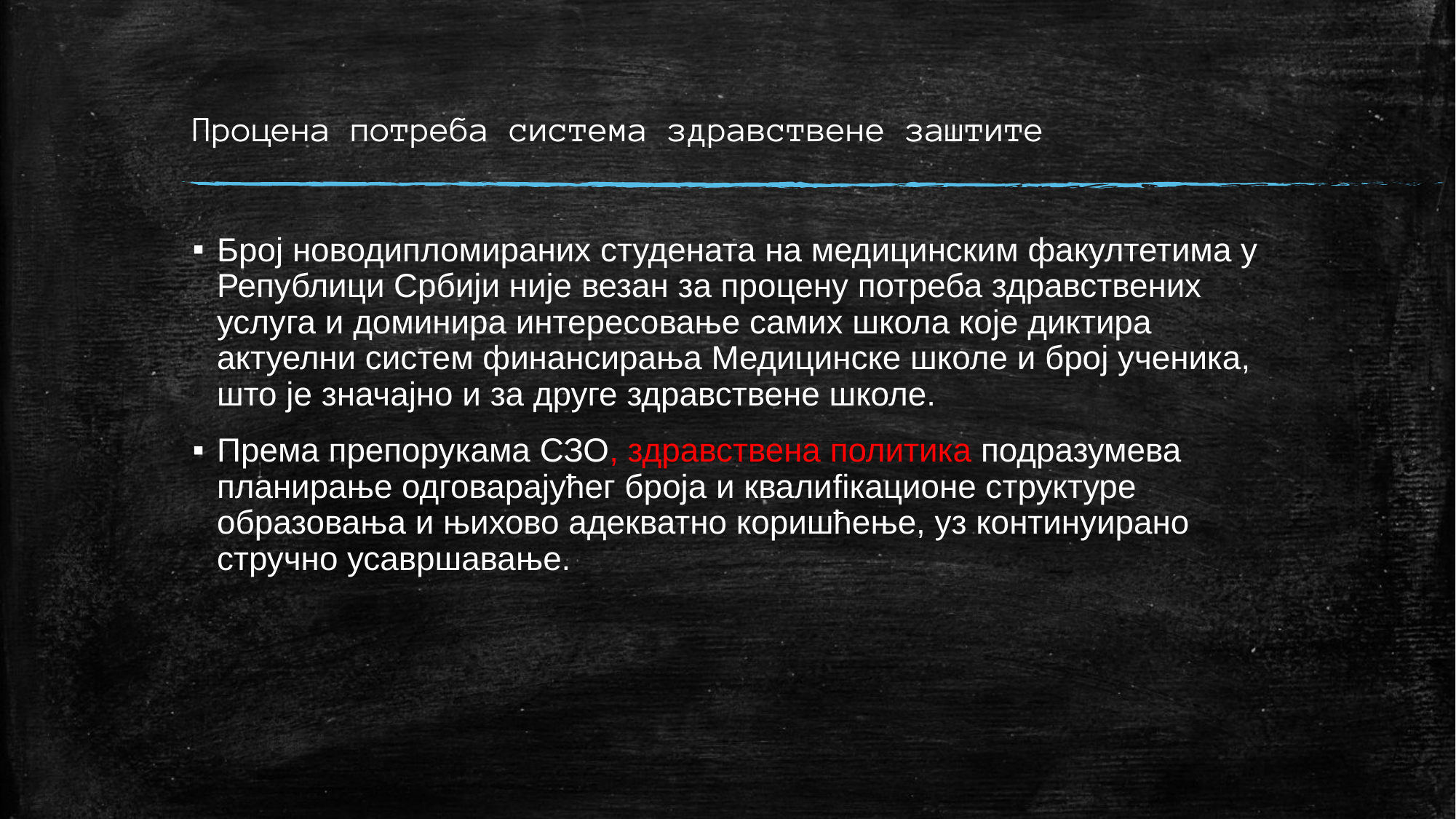

# Процена потреба система здравствене заштите
Број новодипломираних студената на медицинским факултетима у Републици Србији није везан за процену потреба здравствених услуга и доминира интересовање самих школа које диктира актуелни систем финансирања Медицинске школе и број ученика, што је значајно и за друге здравствене школе.
Према препорукама СЗО, здравствена политика подразумева планирање одговарајућег броја и квалиﬁкационе структуре образовања и њихово адекватно коришћење, уз континуирано стручно усавршавање.